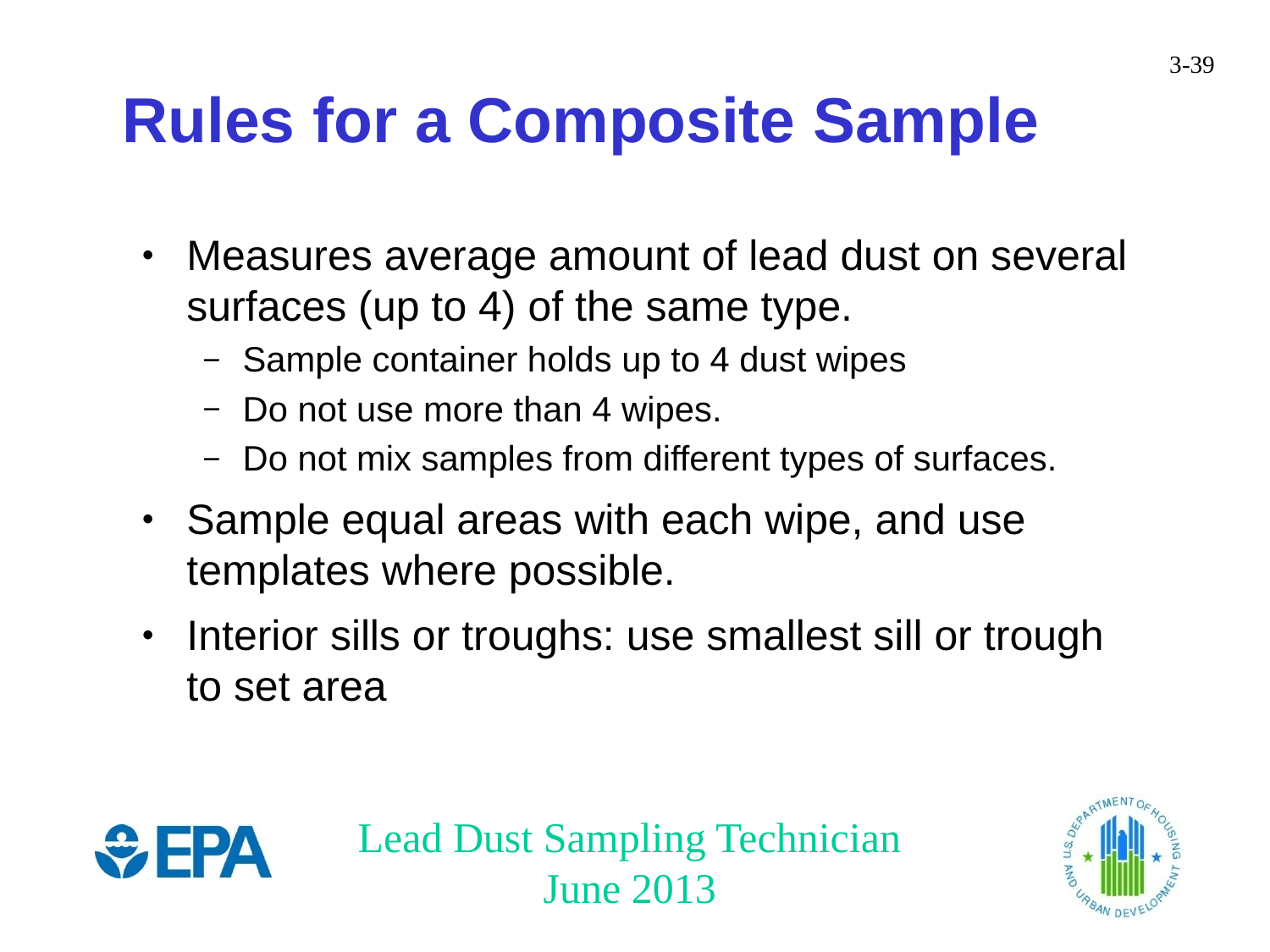

Rules for a Composite Sample
Measures average amount of lead dust on several surfaces (up to 4) of the same type.
Sample container holds up to 4 dust wipes
Do not use more than 4 wipes.
Do not mix samples from different types of surfaces.
Sample equal areas with each wipe, and use templates where possible.
Interior sills or troughs: use smallest sill or trough to set area